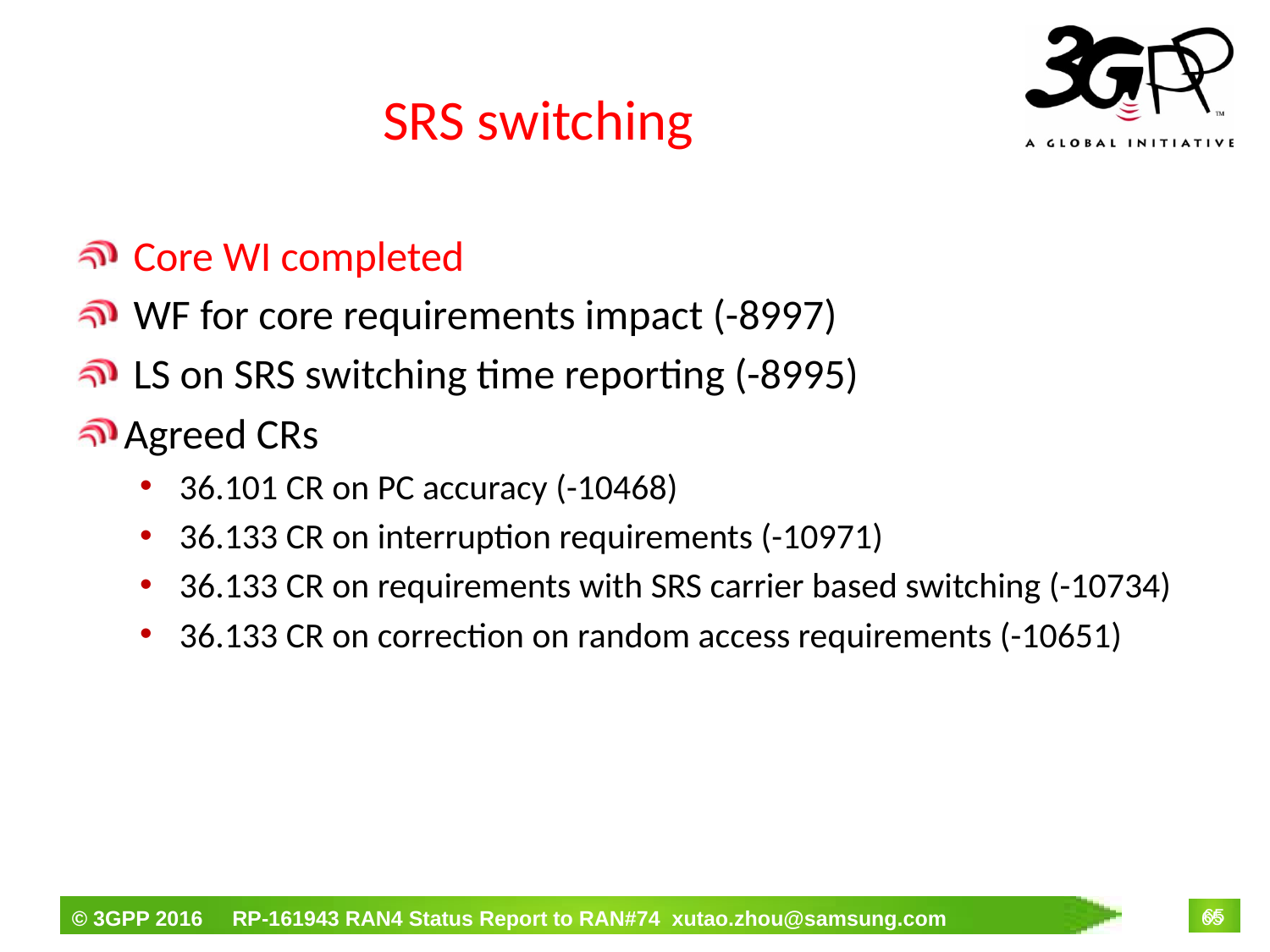

# SRS switching
 Core WI completed
 WF for core requirements impact (-8997)
 LS on SRS switching time reporting (-8995)
Agreed CRs
36.101 CR on PC accuracy (-10468)
36.133 CR on interruption requirements (-10971)
36.133 CR on requirements with SRS carrier based switching (-10734)
36.133 CR on correction on random access requirements (-10651)
65